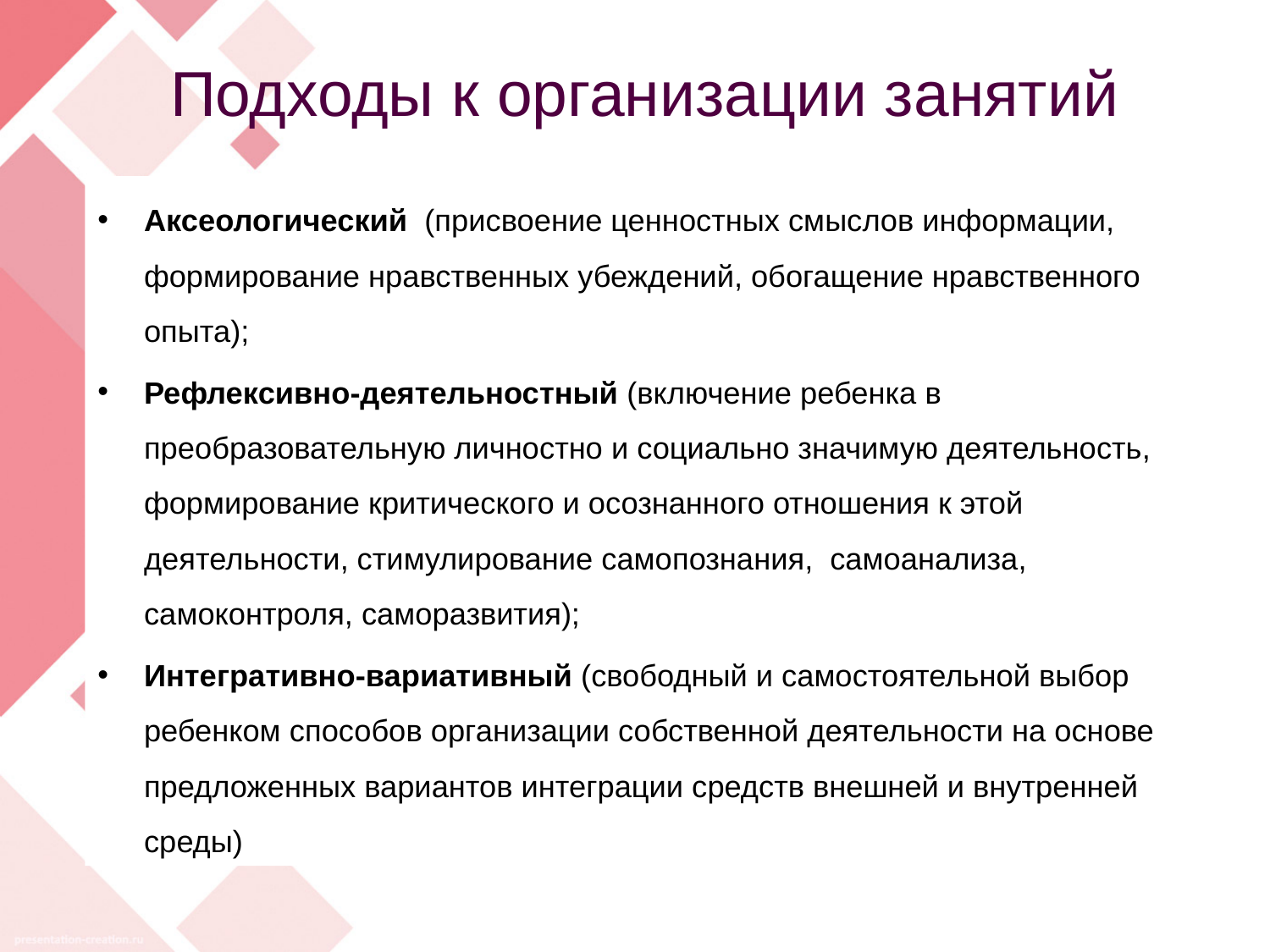

# Подходы к организации занятий
Аксеологический  (присвоение ценностных смыслов информации, формирование нравственных убеждений, обогащение нравственного опыта);
Рефлексивно-деятельностный (включение ребенка в преобразовательную личностно и социально значимую деятельность, формирование критического и осознанного отношения к этой деятельности, стимулирование самопознания,  самоанализа, самоконтроля, саморазвития);
Интегративно-вариативный (свободный и самостоятельной выбор ребенком способов организации собственной деятельности на основе  предложенных вариантов интеграции средств внешней и внутренней среды)